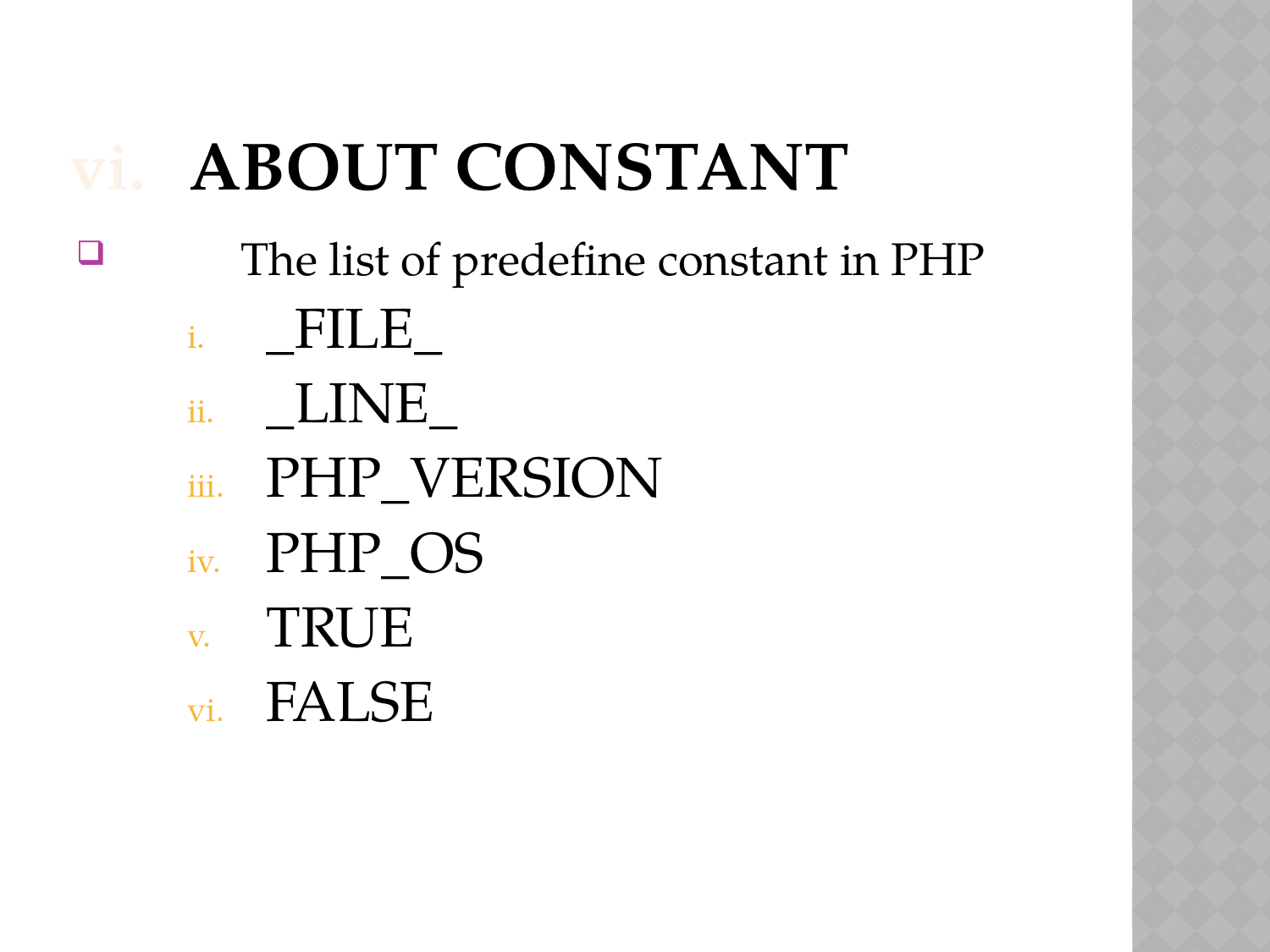

# About Constant
 	The list of predefine constant in PHP
_FILE_
_LINE_
PHP_VERSION
PHP_OS
TRUE
FALSE